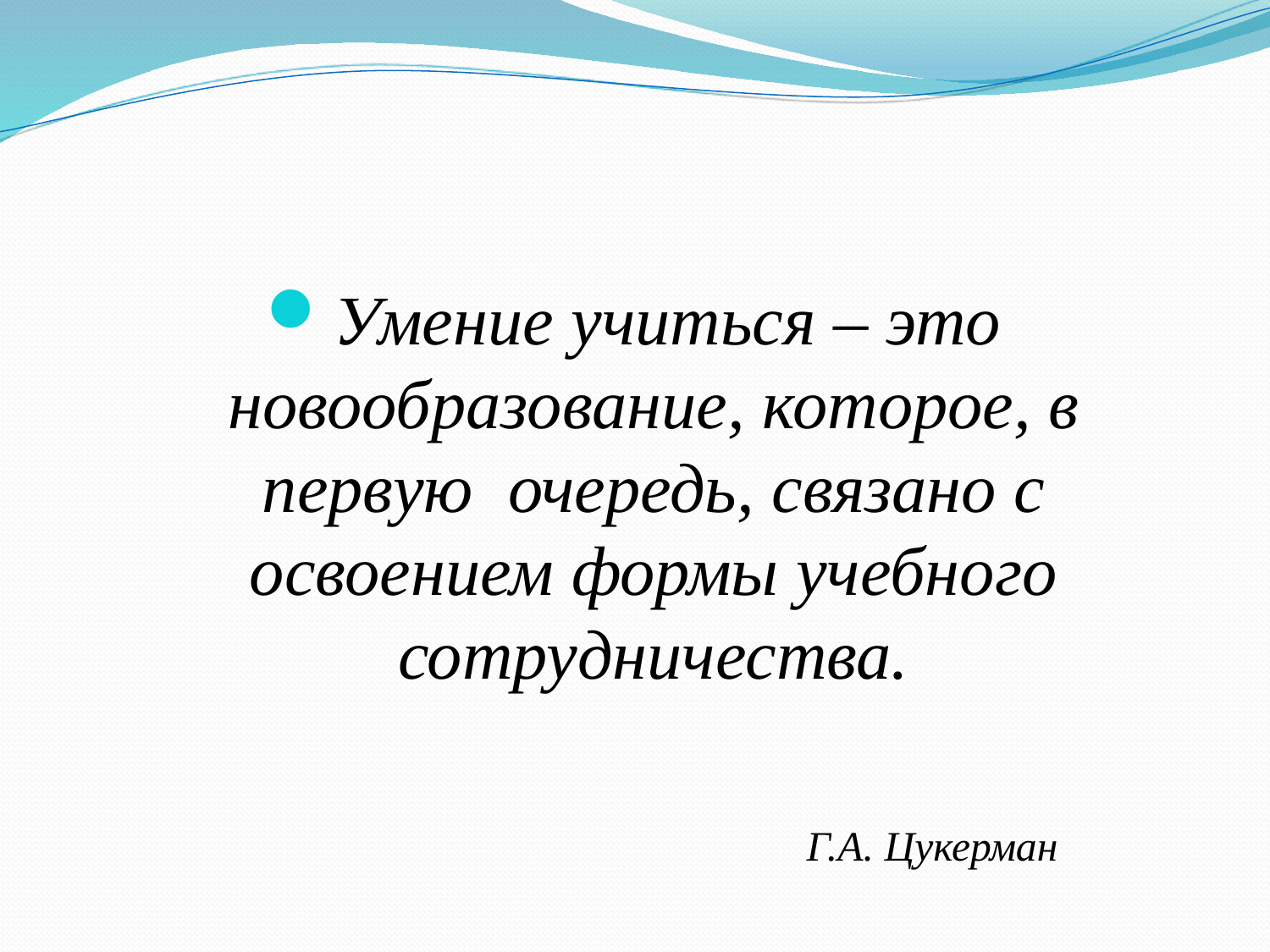

#
Умение учиться – это новообразование, которое, в первую  очередь, связано с освоением формы учебного сотрудничества.

                                                                     Г.А. Цукерман